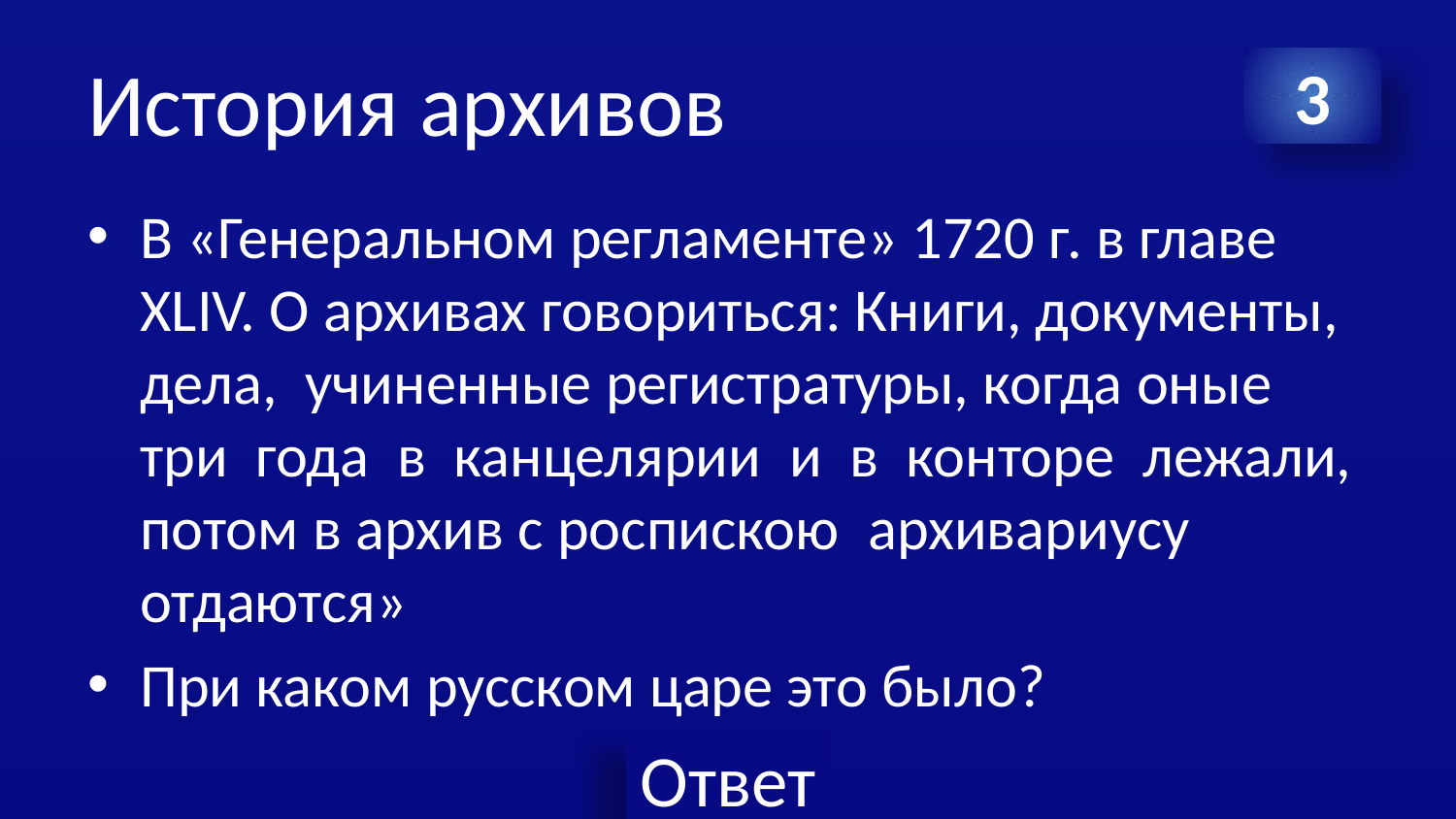

# История архивов
3
В «Генеральном регламенте» 1720 г. в главе XLIV. О архивах говориться: Книги, документы,  дела,  учиненные регистратуры, когда оные три  года  в  канцелярии  и  в  конторе  лежали,  потом в архив с роспискою  архивариусу  отдаются»
При каком русском царе это было?